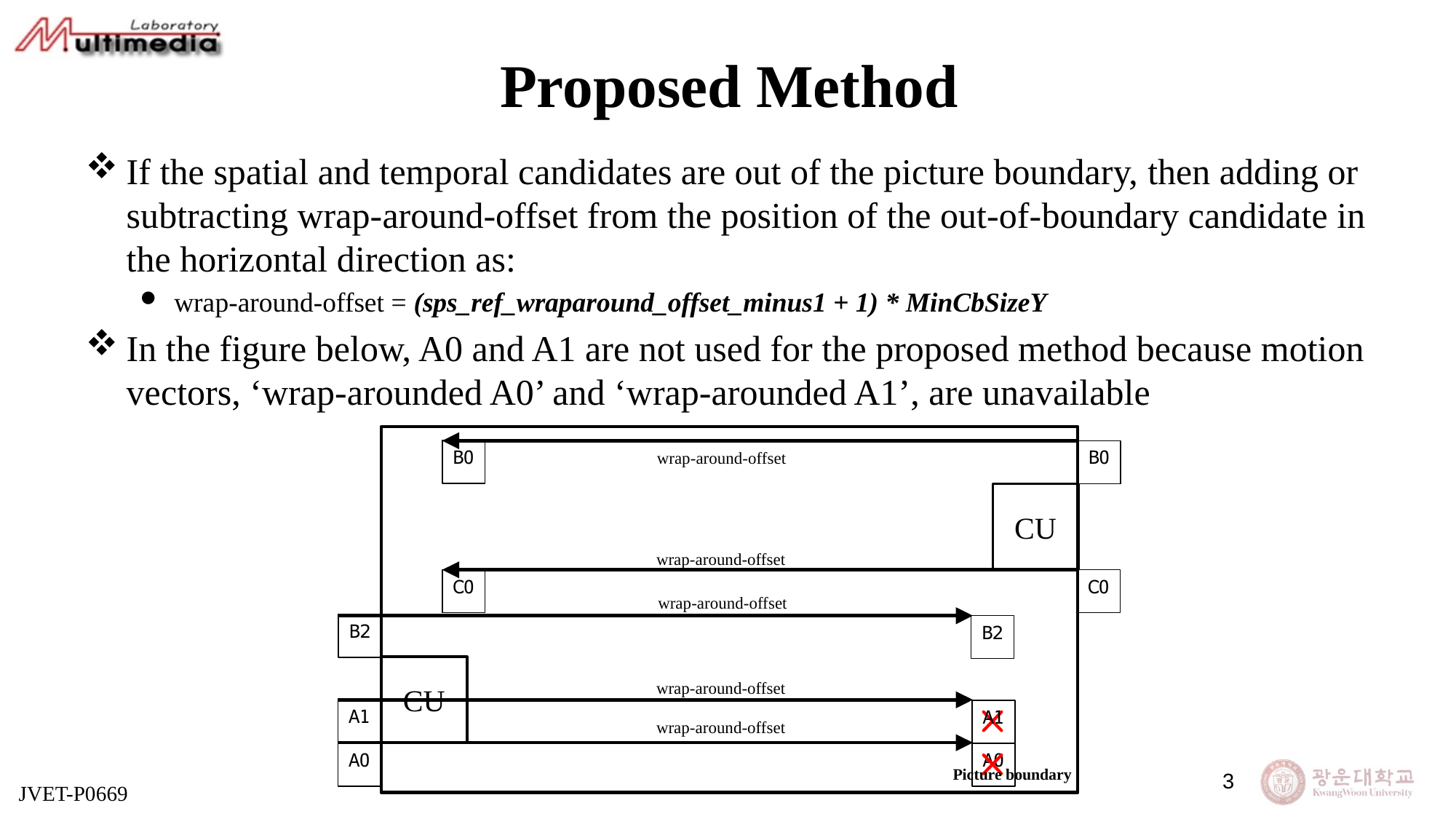

# Proposed Method
If the spatial and temporal candidates are out of the picture boundary, then adding or subtracting wrap-around-offset from the position of the out-of-boundary candidate in the horizontal direction as:
wrap-around-offset = (sps_ref_wraparound_offset_minus1 + 1) * MinCbSizeY
In the figure below, A0 and A1 are not used for the proposed method because motion vectors, ‘wrap-arounded A0’ and ‘wrap-arounded A1’, are unavailable

B0
B0
CU
C0
C0
B2
B2
CU
A1
A1

A0
A0

Picture boundary
wrap-around-offset
wrap-around-offset
wrap-around-offset
wrap-around-offset
wrap-around-offset
3